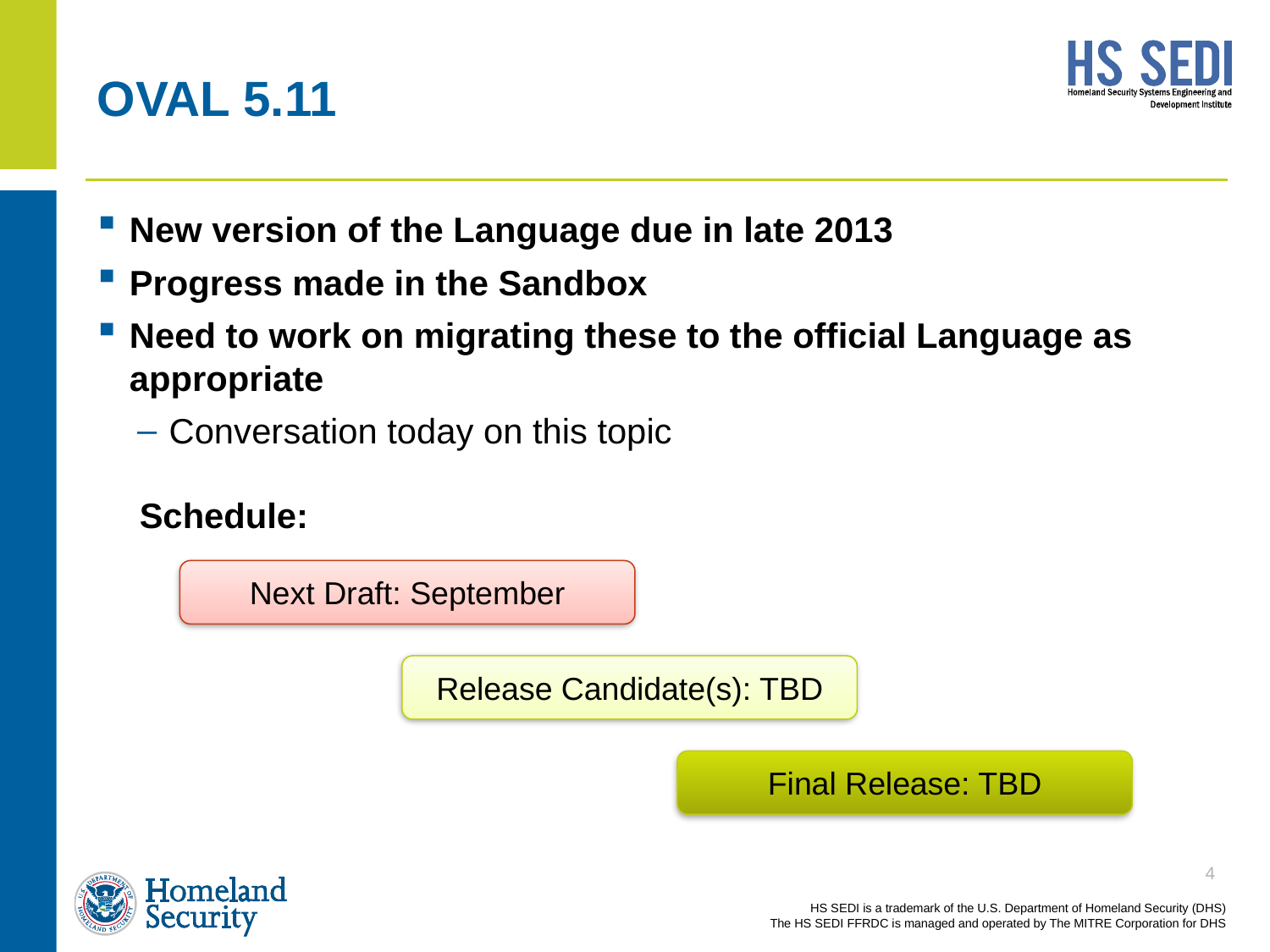

# OVAL 5.11
New version of the Language due in late 2013
Progress made in the Sandbox
Need to work on migrating these to the official Language as appropriate
Conversation today on this topic

Schedule:
Next Draft: September
Release Candidate(s): TBD
Final Release: TBD
4